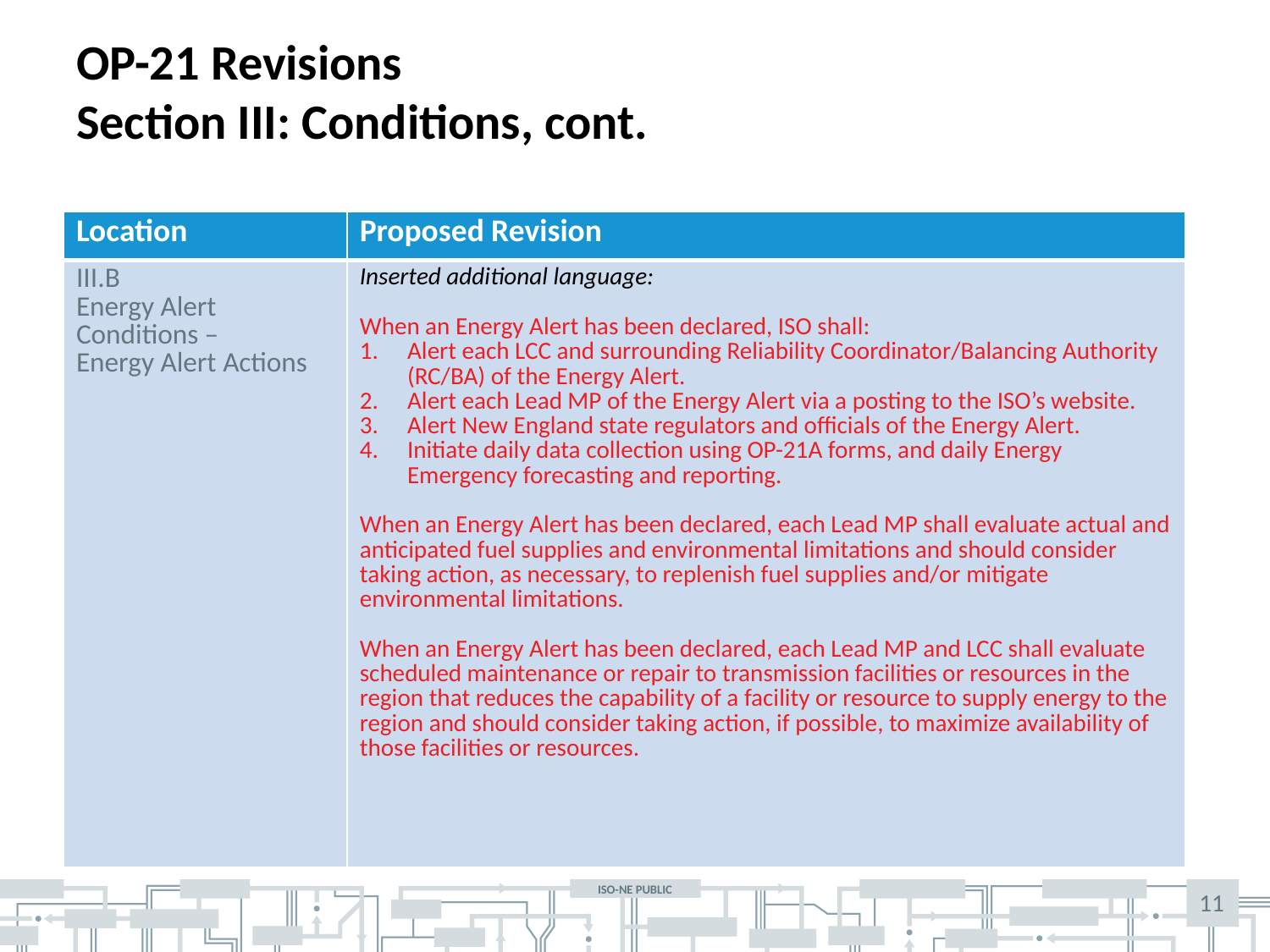

# OP-21 Revisions Section III: Conditions, cont.
| Location | Proposed Revision |
| --- | --- |
| III.B Energy Alert Conditions – Energy Alert Actions | Inserted additional language: When an Energy Alert has been declared, ISO shall: Alert each LCC and surrounding Reliability Coordinator/Balancing Authority (RC/BA) of the Energy Alert. Alert each Lead MP of the Energy Alert via a posting to the ISO’s website. Alert New England state regulators and officials of the Energy Alert. Initiate daily data collection using OP-21A forms, and daily Energy Emergency forecasting and reporting. When an Energy Alert has been declared, each Lead MP shall evaluate actual and anticipated fuel supplies and environmental limitations and should consider taking action, as necessary, to replenish fuel supplies and/or mitigate environmental limitations. When an Energy Alert has been declared, each Lead MP and LCC shall evaluate scheduled maintenance or repair to transmission facilities or resources in the region that reduces the capability of a facility or resource to supply energy to the region and should consider taking action, if possible, to maximize availability of those facilities or resources. |
11